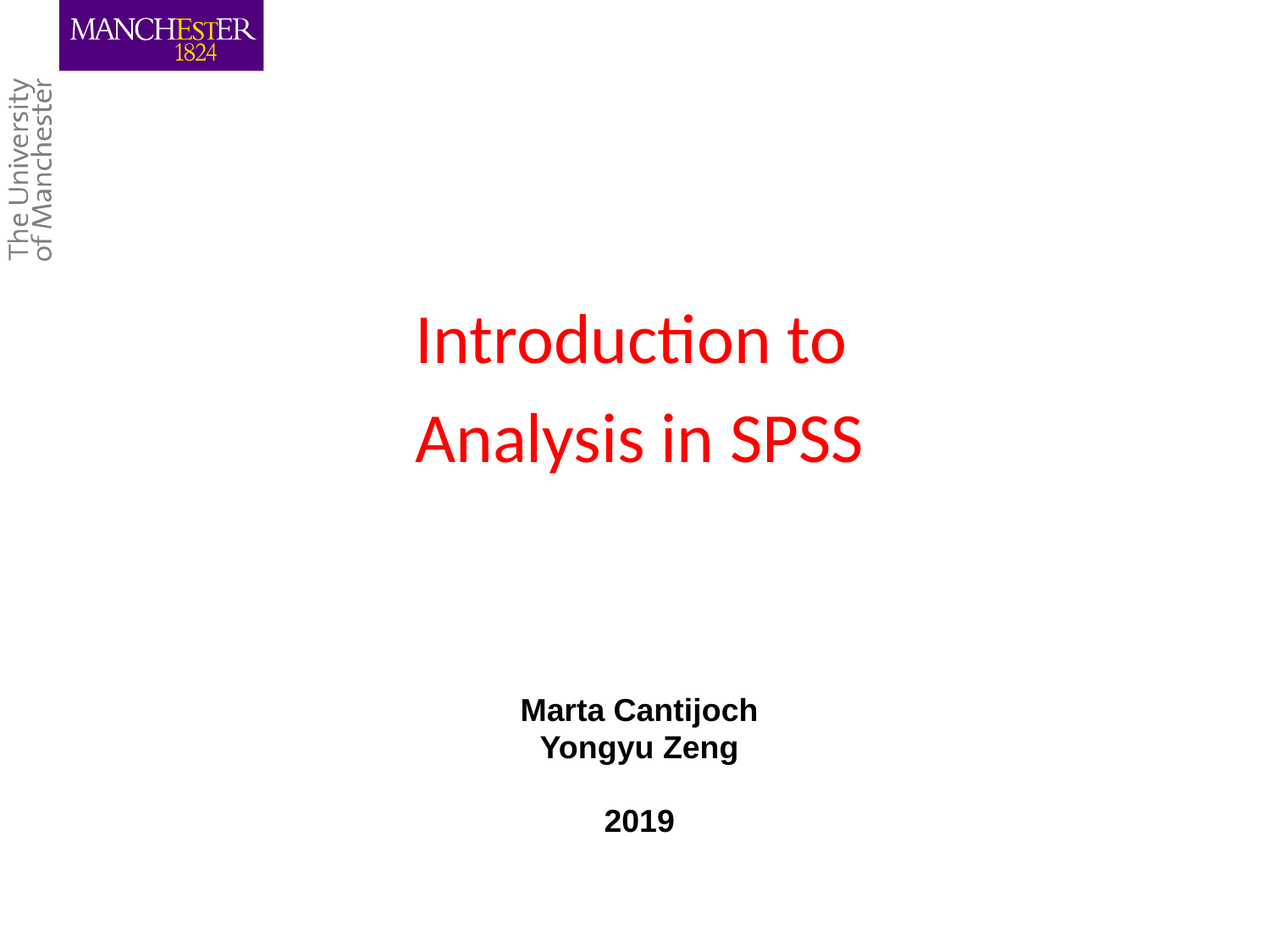

Introduction to
Analysis in SPSS

Marta Cantijoch
Yongyu Zeng

2019